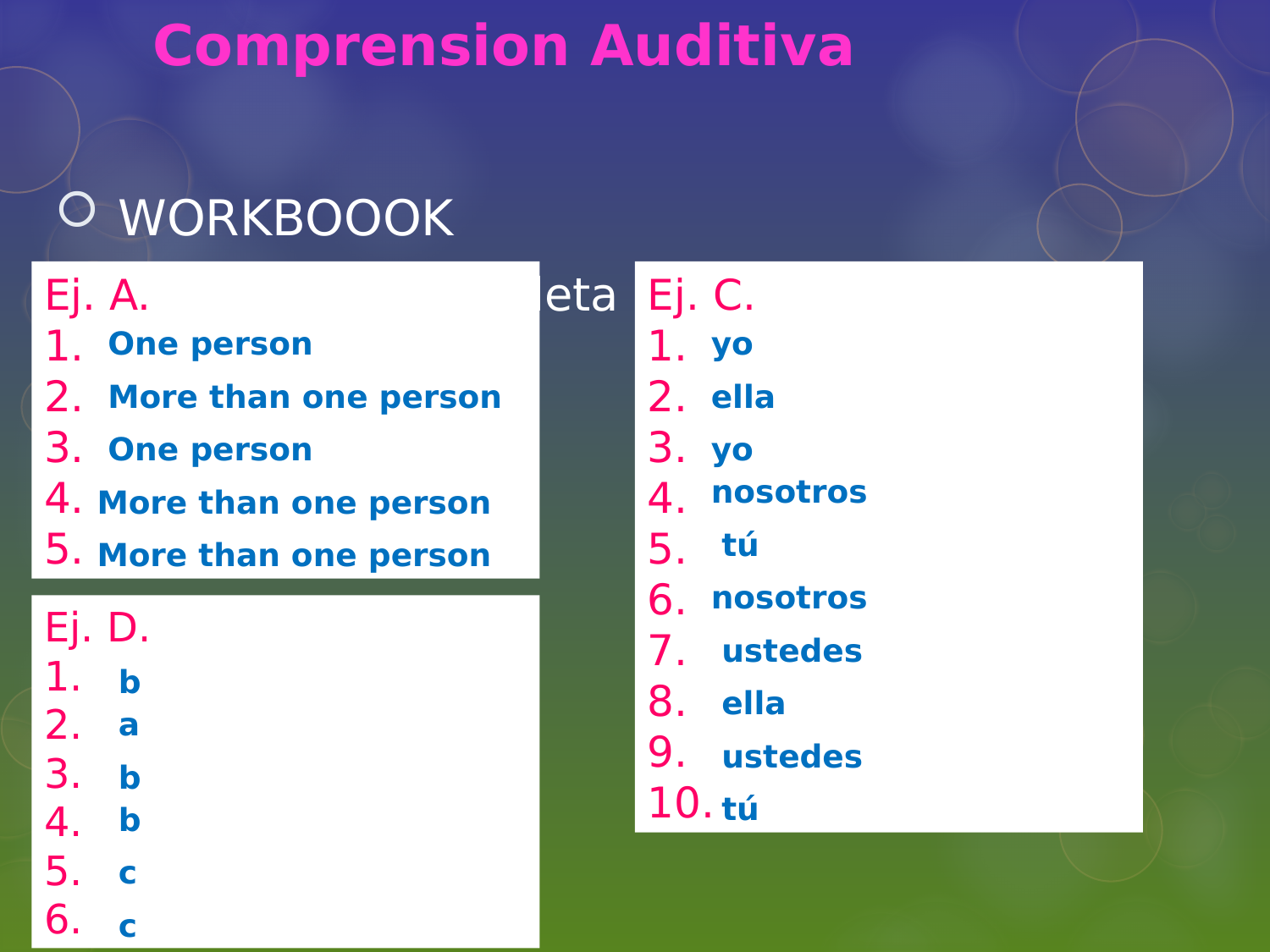

# Comprension Auditiva
 WORKBOOOK
Escucha y completa p. 4.23

Ej. A.
1.
2.
3.
4.
5.
Ej. C.
1.
2.
3.
4.
5.
6.
7.
8.
9.
10.
One person
yo
More than one person
ella
One person
yo
nosotros
More than one person
tú
More than one person
nosotros
Ej. D.
1.
2.
3.
4.
5.
6.
ustedes
b
ella
a
ustedes
b
tú
b
c
c